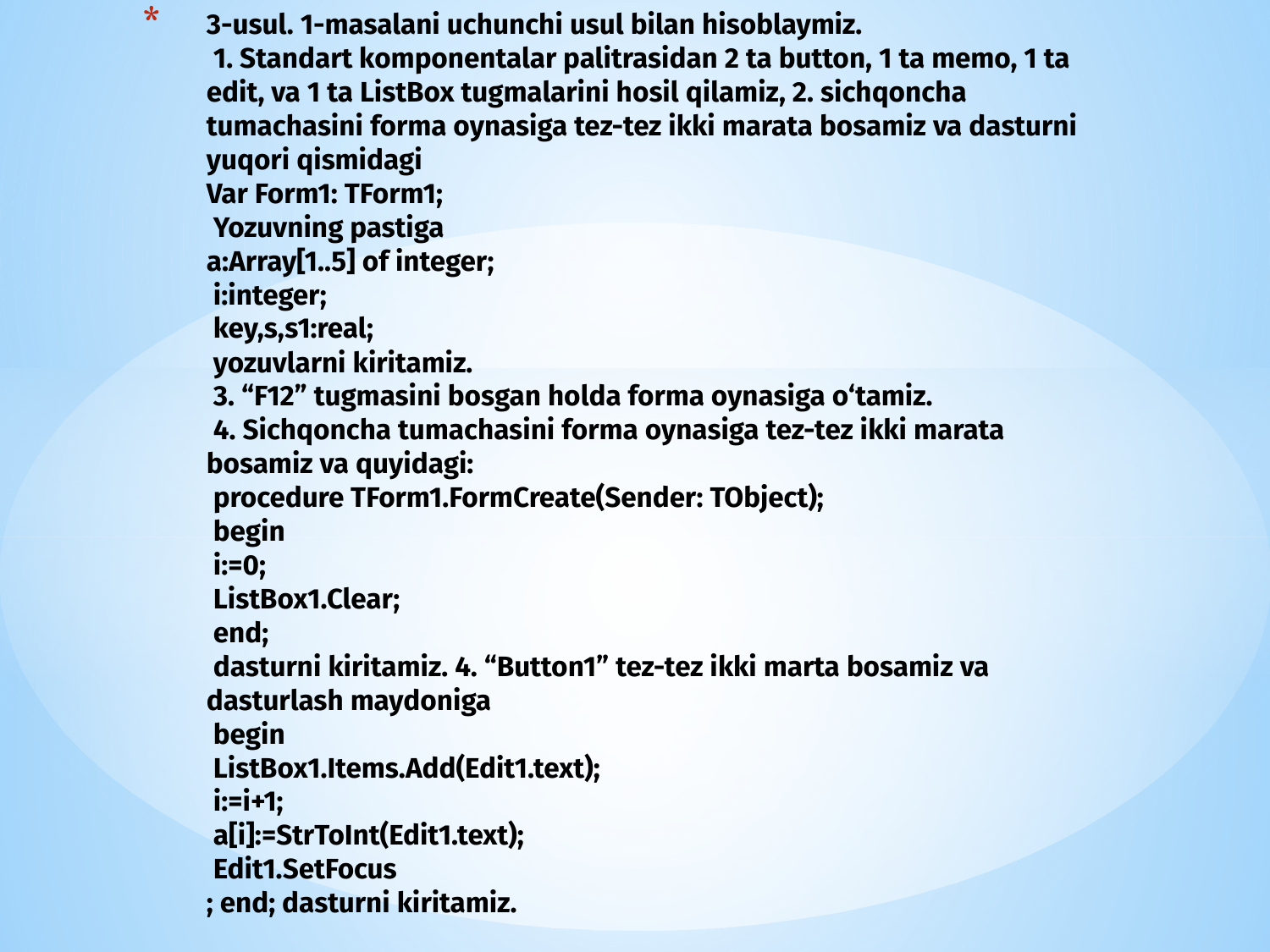

# 3-usul. 1-masalani uchunchi usul bilan hisoblaymiz. 1. Standart komponentalar palitrasidan 2 ta button, 1 ta memo, 1 ta edit, va 1 ta ListBox tugmalarini hosil qilamiz, 2. sichqoncha tumachasini forma oynasiga tez-tez ikki marata bosamiz va dasturni yuqori qismidagi Var Form1: TForm1; Yozuvning pastiga a:Array[1..5] of integer; i:integer; key,s,s1:real; yozuvlarni kiritamiz. 3. “F12” tugmasini bosgan holda forma oynasiga o‘tamiz. 4. Sichqoncha tumachasini forma oynasiga tez-tez ikki marata bosamiz va quyidagi: procedure TForm1.FormCreate(Sender: TObject); begin i:=0; ListBox1.Clear; end; dasturni kiritamiz. 4. “Button1” tez-tez ikki marta bosamiz va dasturlash maydoniga begin ListBox1.Items.Add(Edit1.text); i:=i+1; a[i]:=StrToInt(Edit1.text); Edit1.SetFocus ; end; dasturni kiritamiz.